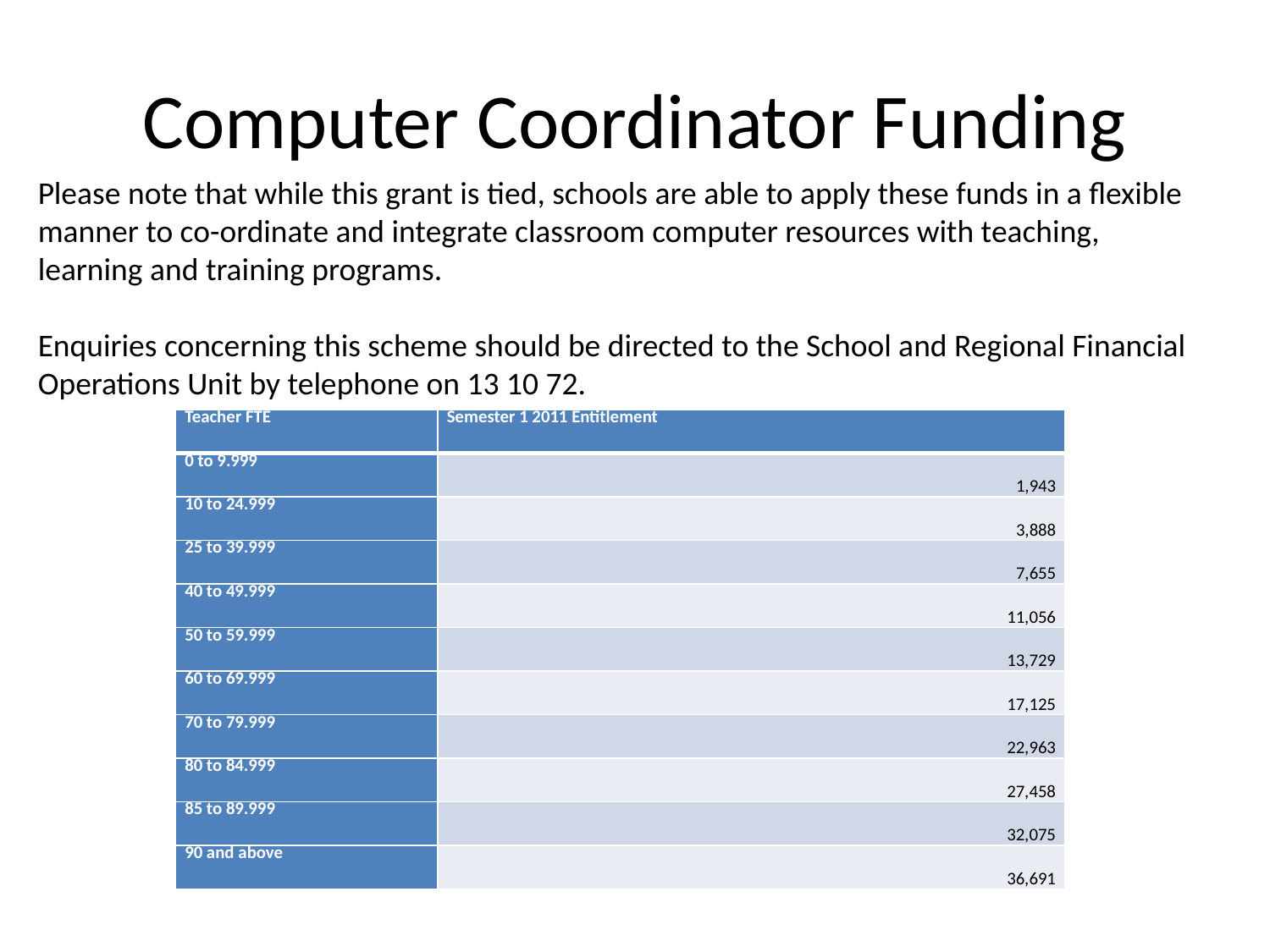

# Computer Coordinator Funding
Please note that while this grant is tied, schools are able to apply these funds in a flexible manner to co-ordinate and integrate classroom computer resources with teaching, learning and training programs.

Enquiries concerning this scheme should be directed to the School and Regional Financial Operations Unit by telephone on 13 10 72.
| Teacher FTE | Semester 1 2011 Entitlement |
| --- | --- |
| 0 to 9.999 | 1,943 |
| 10 to 24.999 | 3,888 |
| 25 to 39.999 | 7,655 |
| 40 to 49.999 | 11,056 |
| 50 to 59.999 | 13,729 |
| 60 to 69.999 | 17,125 |
| 70 to 79.999 | 22,963 |
| 80 to 84.999 | 27,458 |
| 85 to 89.999 | 32,075 |
| 90 and above | 36,691 |